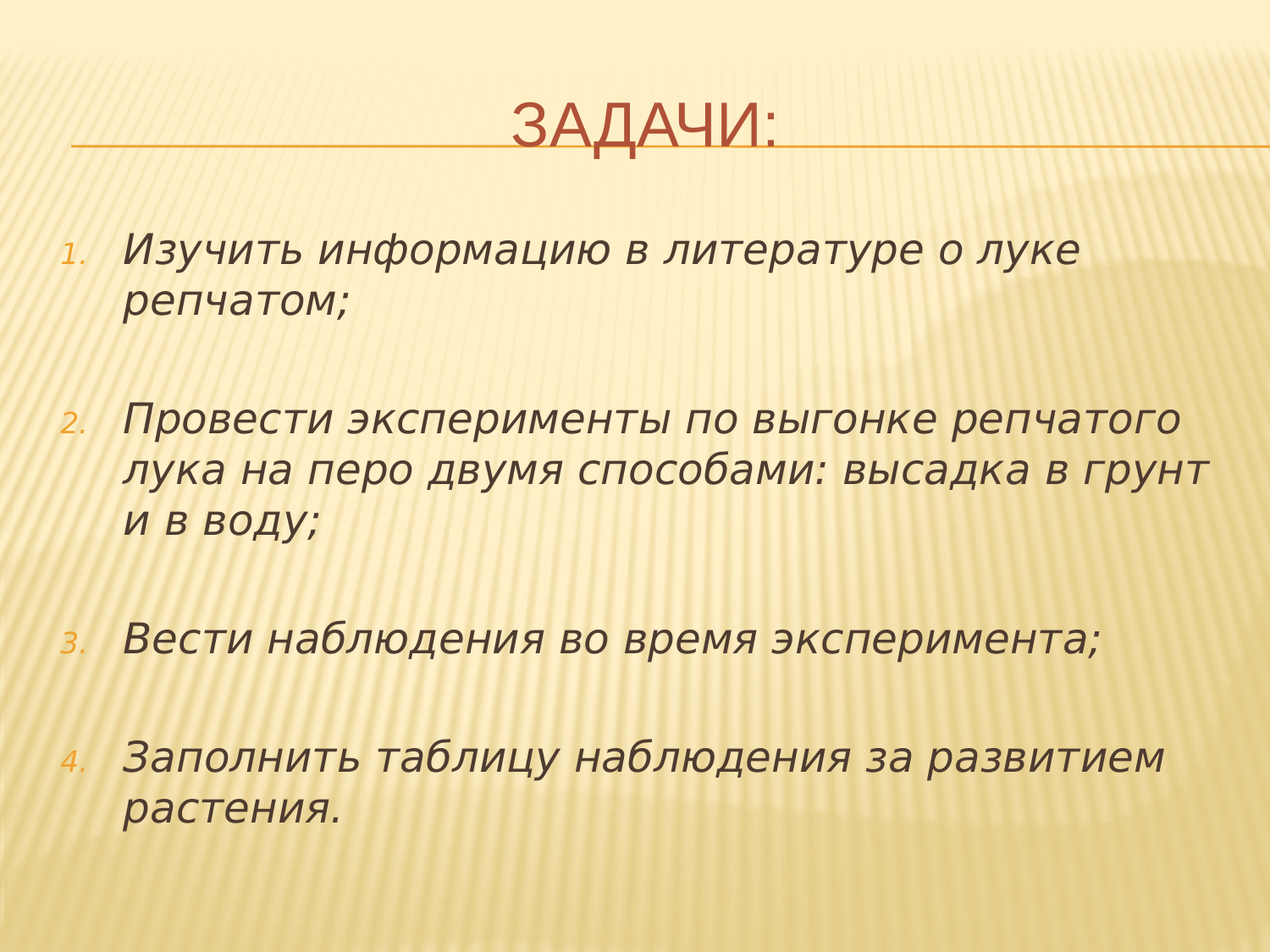

# Задачи:
Изучить информацию в литературе о луке репчатом;

Провести эксперименты по выгонке репчатого лука на перо двумя способами: высадка в грунт и в воду;

Вести наблюдения во время эксперимента;

Заполнить таблицу наблюдения за развитием растения.